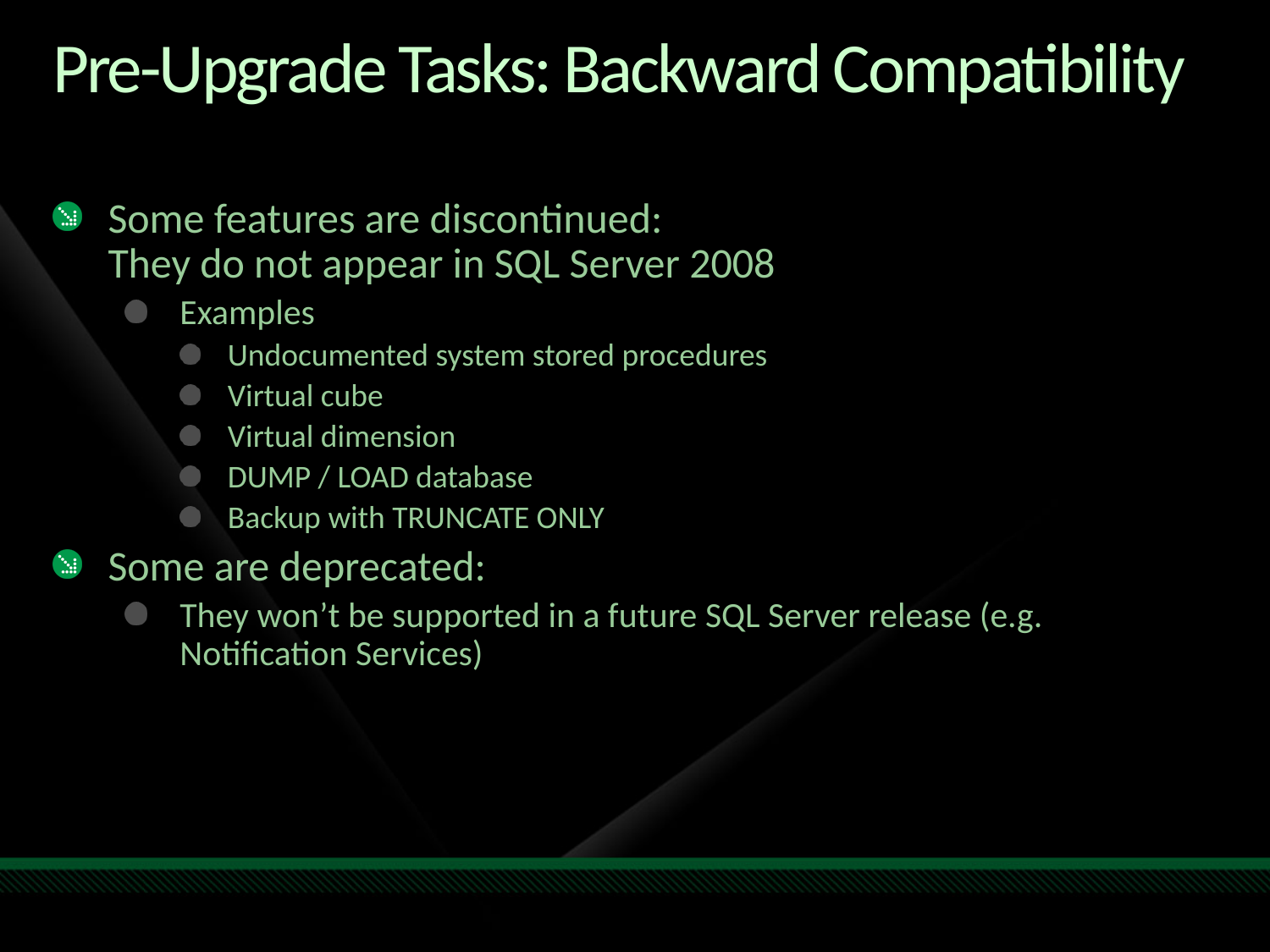

# Pre-Upgrade Tasks: Backward Compatibility
Some features are discontinued:
They do not appear in SQL Server 2008
Examples
Undocumented system stored procedures
Virtual cube
Virtual dimension
DUMP / LOAD database
Backup with TRUNCATE ONLY
Some are deprecated:
They won’t be supported in a future SQL Server release (e.g. Notification Services)